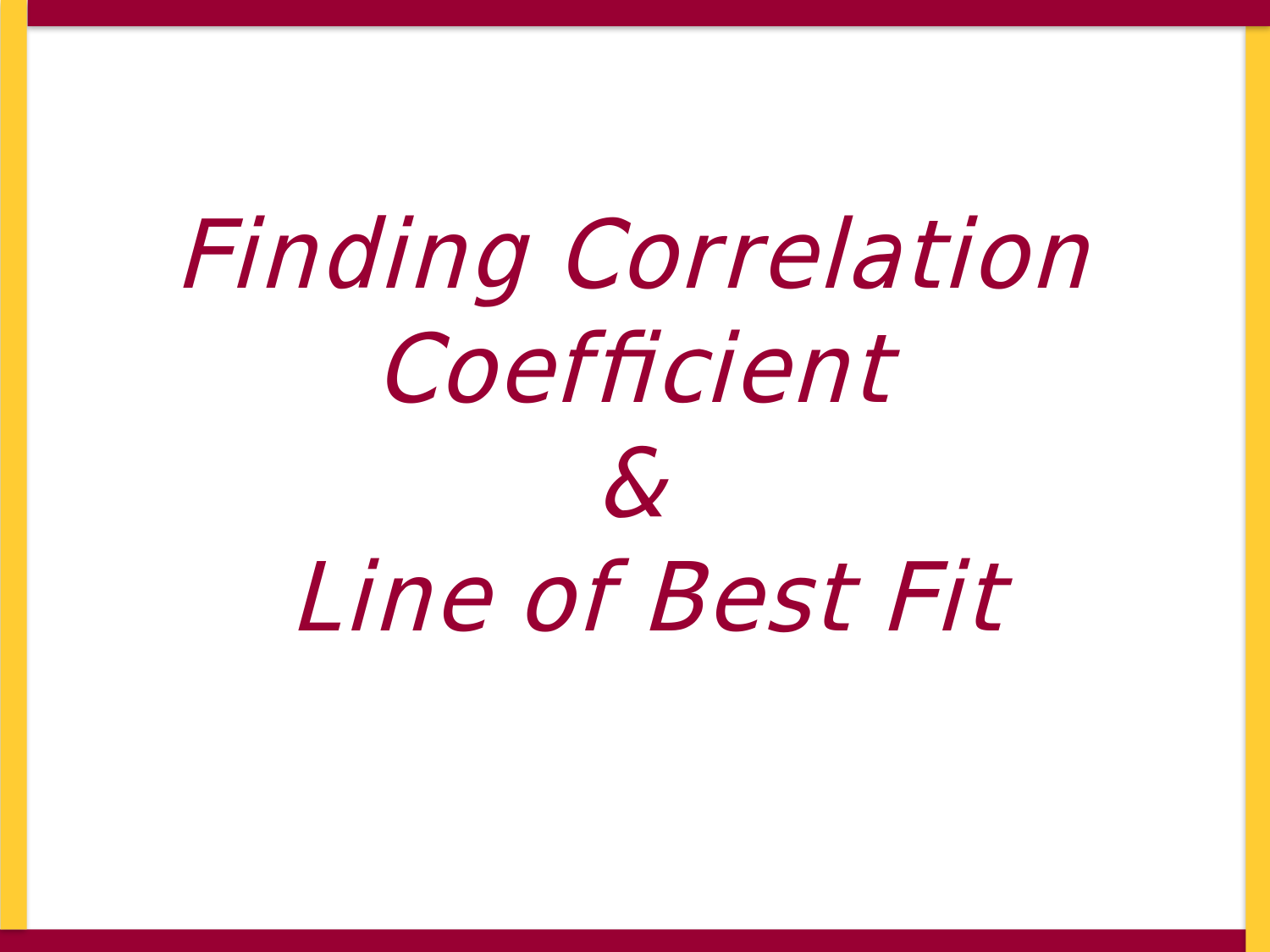

# Finding Correlation Coefficient & Line of Best Fit